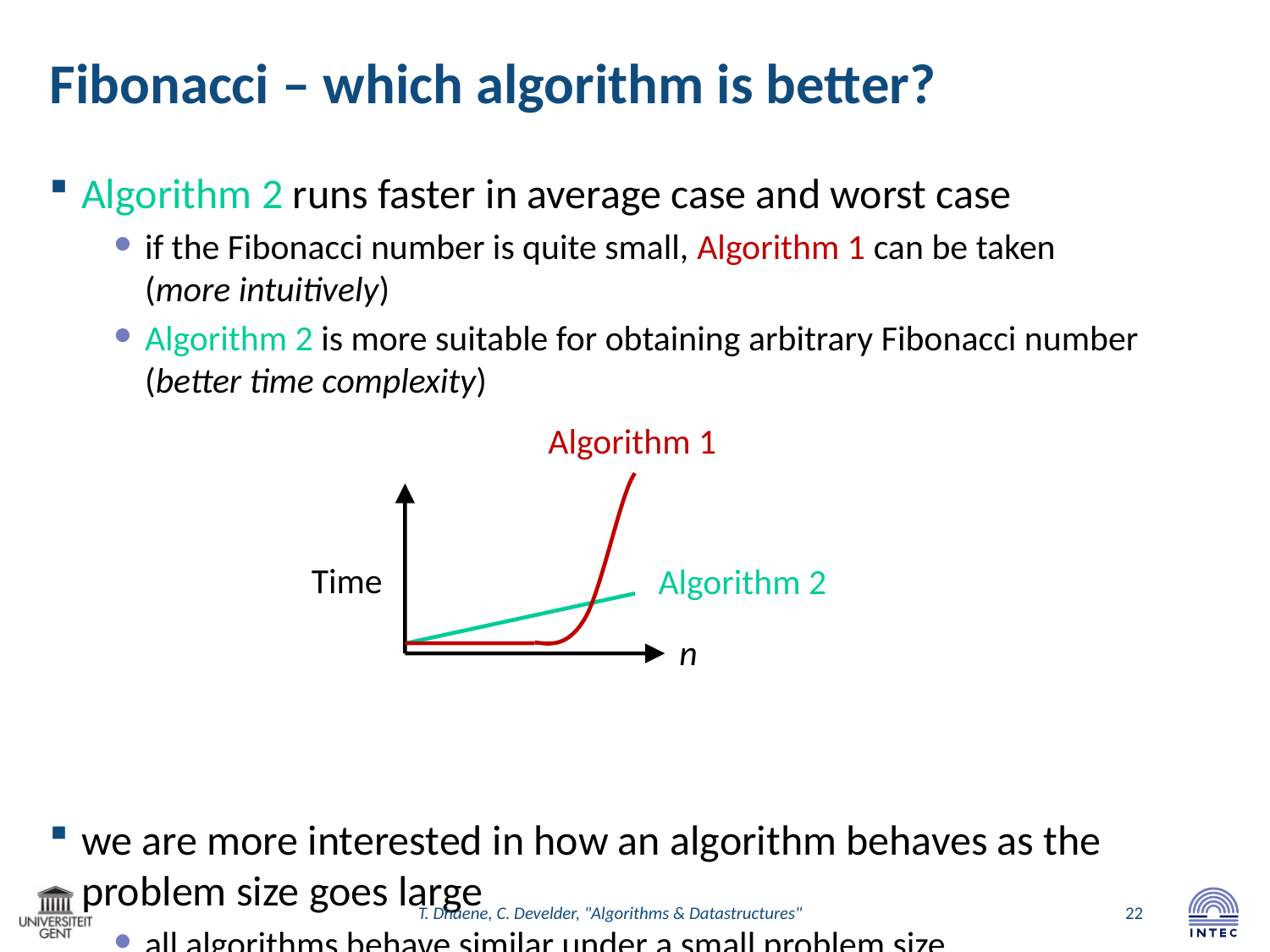

Fibonacci – which algorithm is better?
Algorithm 2 runs faster in average case and worst case
if the Fibonacci number is quite small, Algorithm 1 can be taken (more intuitively)
Algorithm 2 is more suitable for obtaining arbitrary Fibonacci number (better time complexity)

we are more interested in how an algorithm behaves as the problem size goes large
all algorithms behave similar under a small problem size

Algorithm 1

Time
n

Algorithm 2

T. Dhaene, C. Develder, "Algorithms & Datastructures"
22